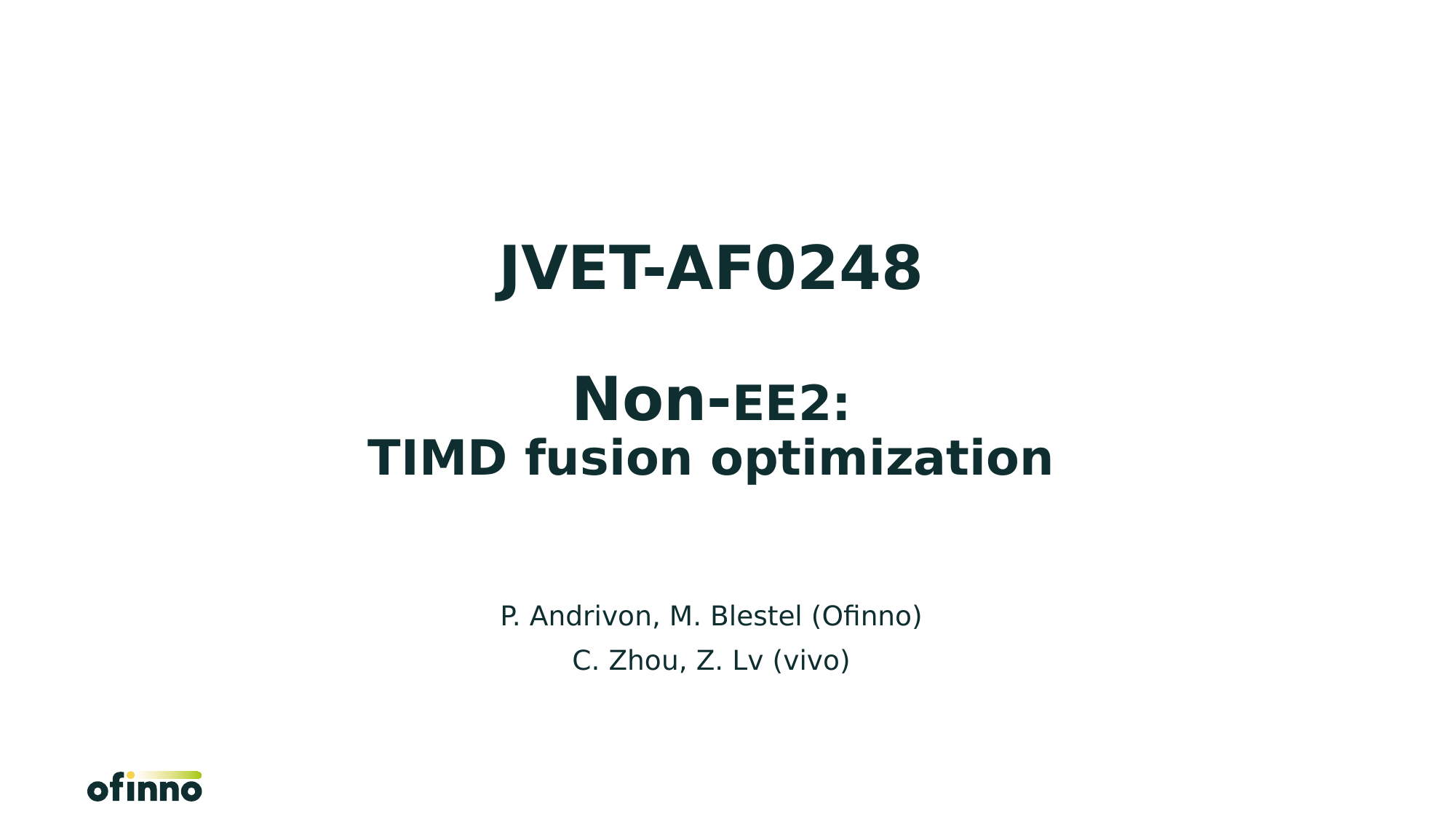

# JVET-AF0248 Non-EE2: TIMD fusion optimization
P. Andrivon, M. Blestel (Ofinno)
C. Zhou, Z. Lv (vivo)

JVET-AF0248
1